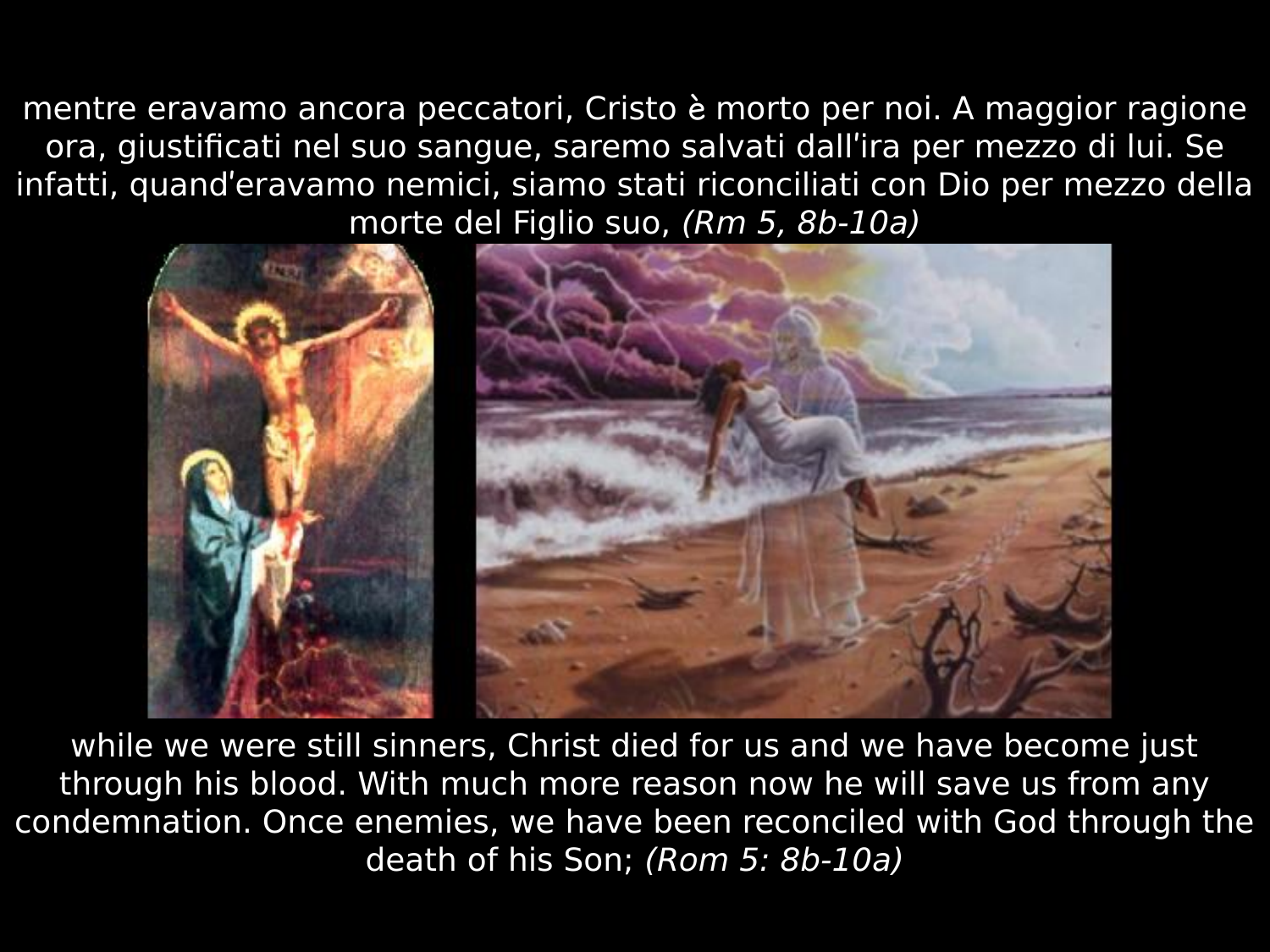

# mentre eravamo ancora peccatori, Cristo è morto per noi. A maggior ragione ora, giustificati nel suo sangue, saremo salvati dall’ira per mezzo di lui. Se infatti, quand’eravamo nemici, siamo stati riconciliati con Dio per mezzo della morte del Figlio suo, (Rm 5, 8b-10a)
while we were still sinners, Christ died for us and we have become just through his blood. With much more reason now he will save us from any condemnation. Once enemies, we have been reconciled with God through the death of his Son; (Rom 5: 8b-10a)